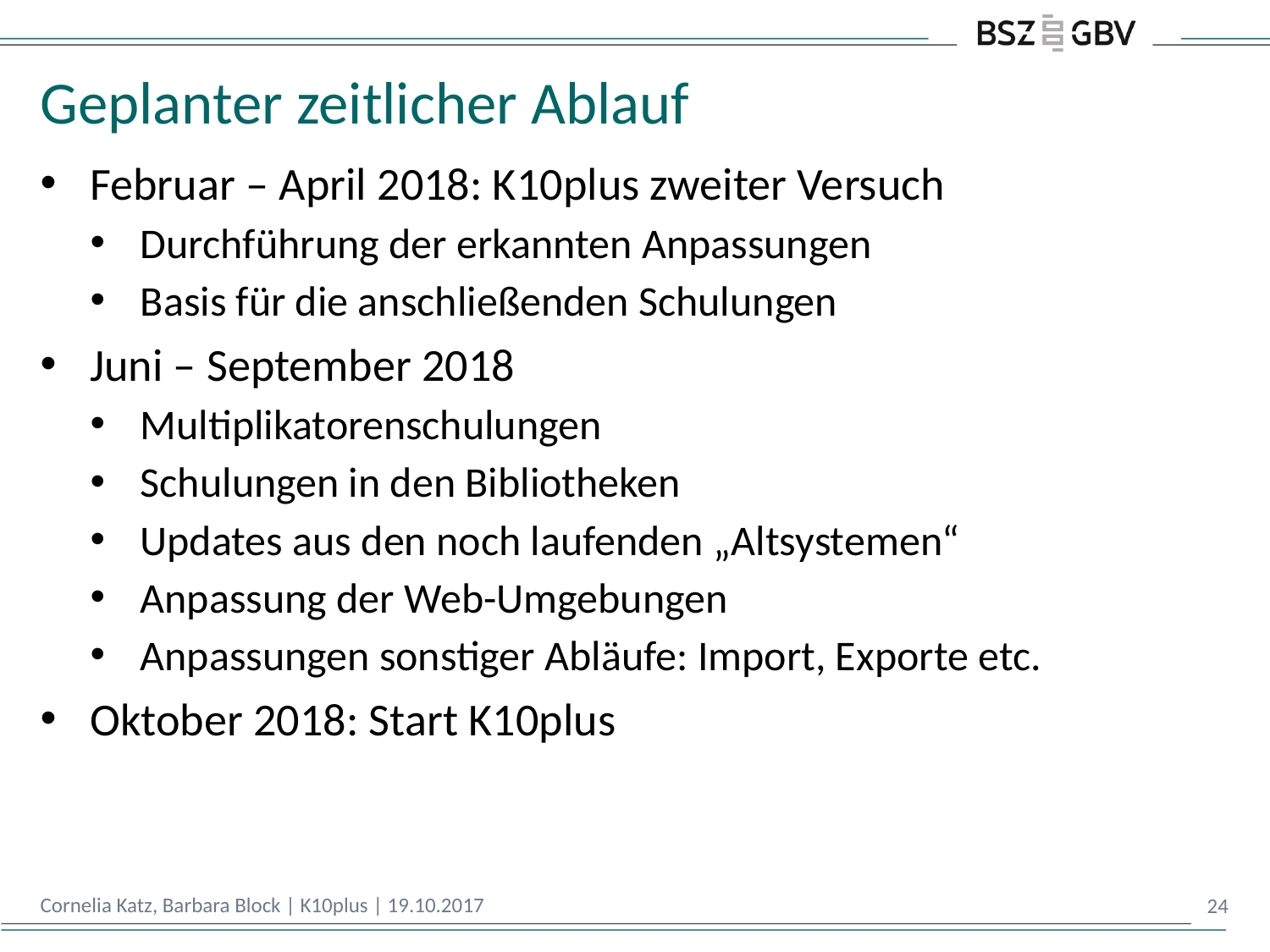

# Geplanter zeitlicher Ablauf
Februar – April 2018: K10plus zweiter Versuch
Durchführung der erkannten Anpassungen
Basis für die anschließenden Schulungen
Juni – September 2018
Multiplikatorenschulungen
Schulungen in den Bibliotheken
Updates aus den noch laufenden „Altsystemen“
Anpassung der Web-Umgebungen
Anpassungen sonstiger Abläufe: Import, Exporte etc.
Oktober 2018: Start K10plus

Cornelia Katz, Barbara Block | K10plus | 19.10.2017
24